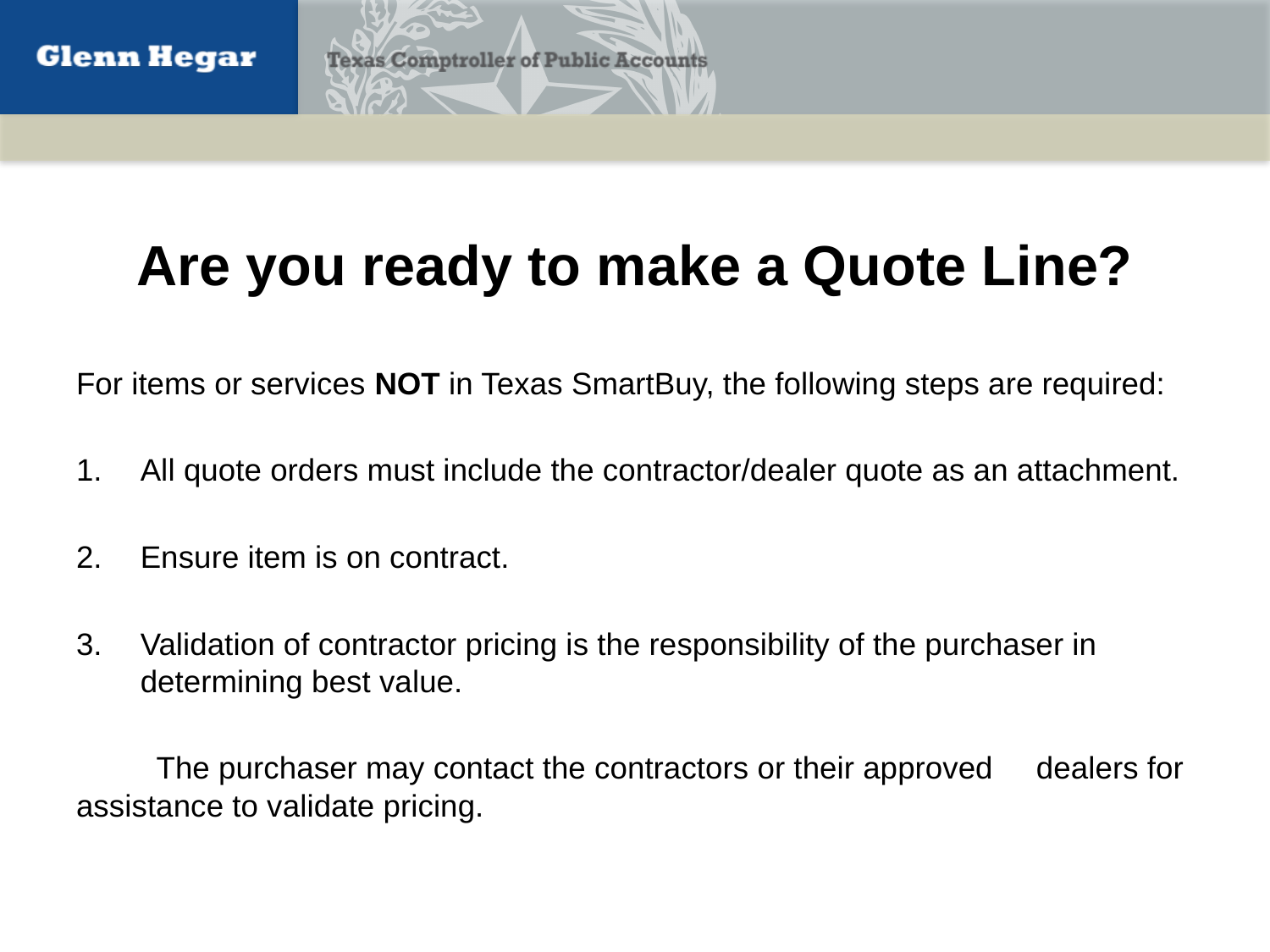

# Are you ready to make a Quote Line?

For items or services NOT in Texas SmartBuy, the following steps are required:

All quote orders must include the contractor/dealer quote as an attachment.

Ensure item is on contract.

Validation of contractor pricing is the responsibility of the purchaser in determining best value.

	The purchaser may contact the contractors or their approved 	dealers for assistance to validate pricing.